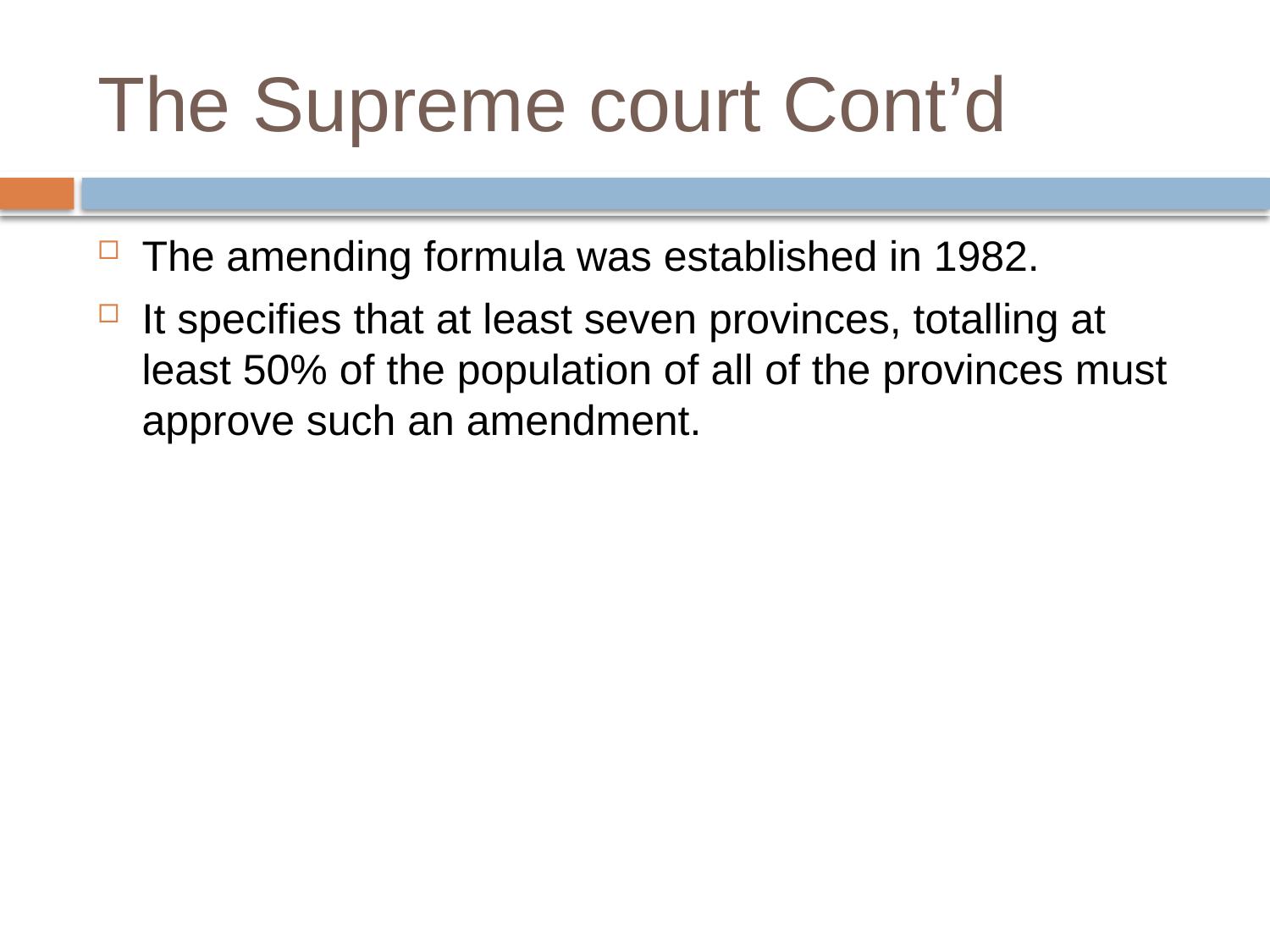

# The Supreme court Cont’d
The amending formula was established in 1982.
It specifies that at least seven provinces, totalling at least 50% of the population of all of the provinces must approve such an amendment.